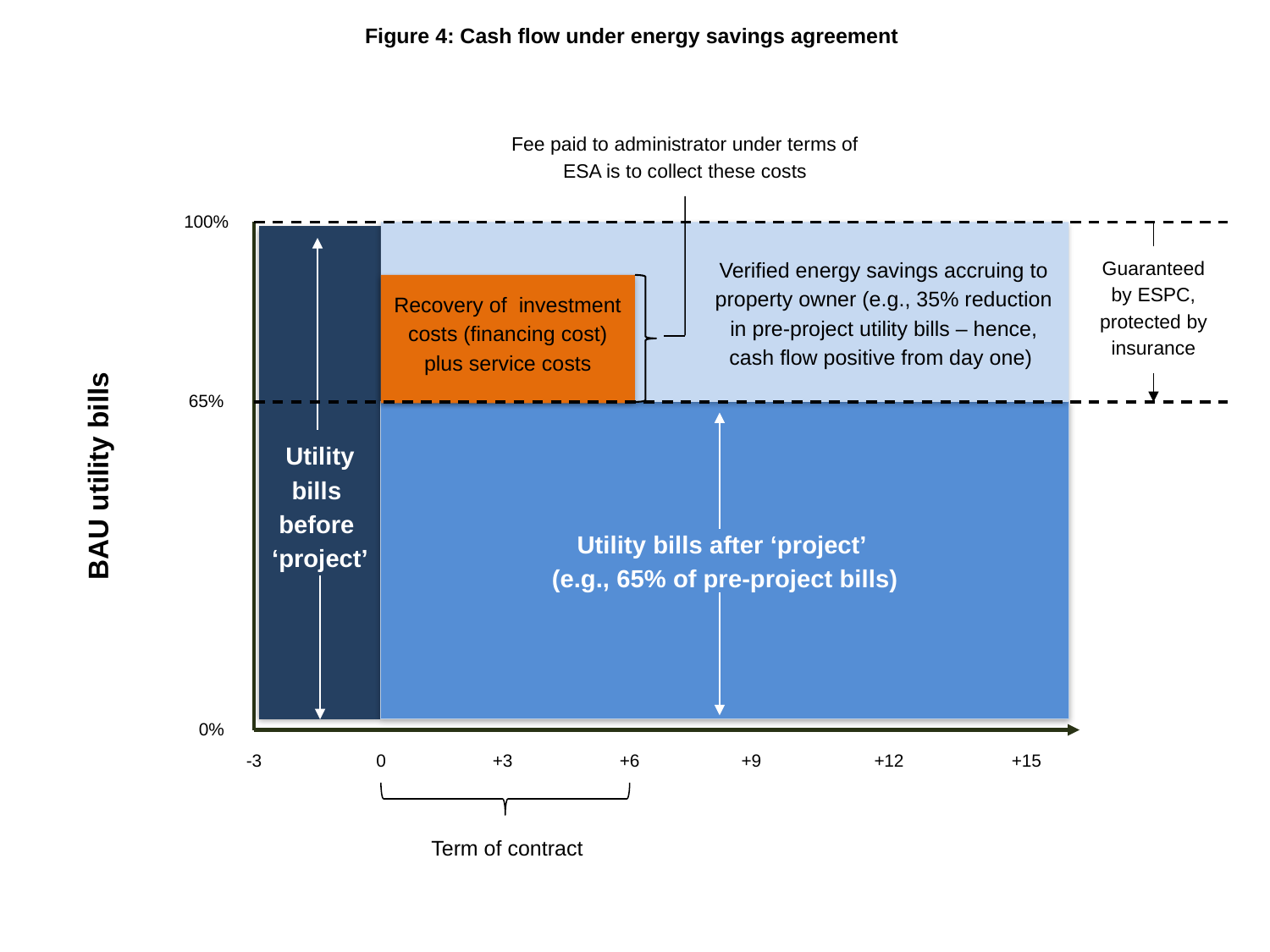

Figure 4: Cash flow under energy savings agreement
Fee paid to administrator under terms of ESA is to collect these costs
100%

Verified energy savings accruing to property owner (e.g., 35% reduction in pre-project utility bills – hence, cash flow positive from day one)

Utility bills  before  ‘project’

Guaranteed by ESPC, protected by insurance

Recovery of  investment costs (financing cost) plus service costs

65%

Utility bills after ‘project’
(e.g., 65% of pre-project bills)

BAU utility bills

0%
-3
0
+3
+6
+9
+12
+15
Term of contract